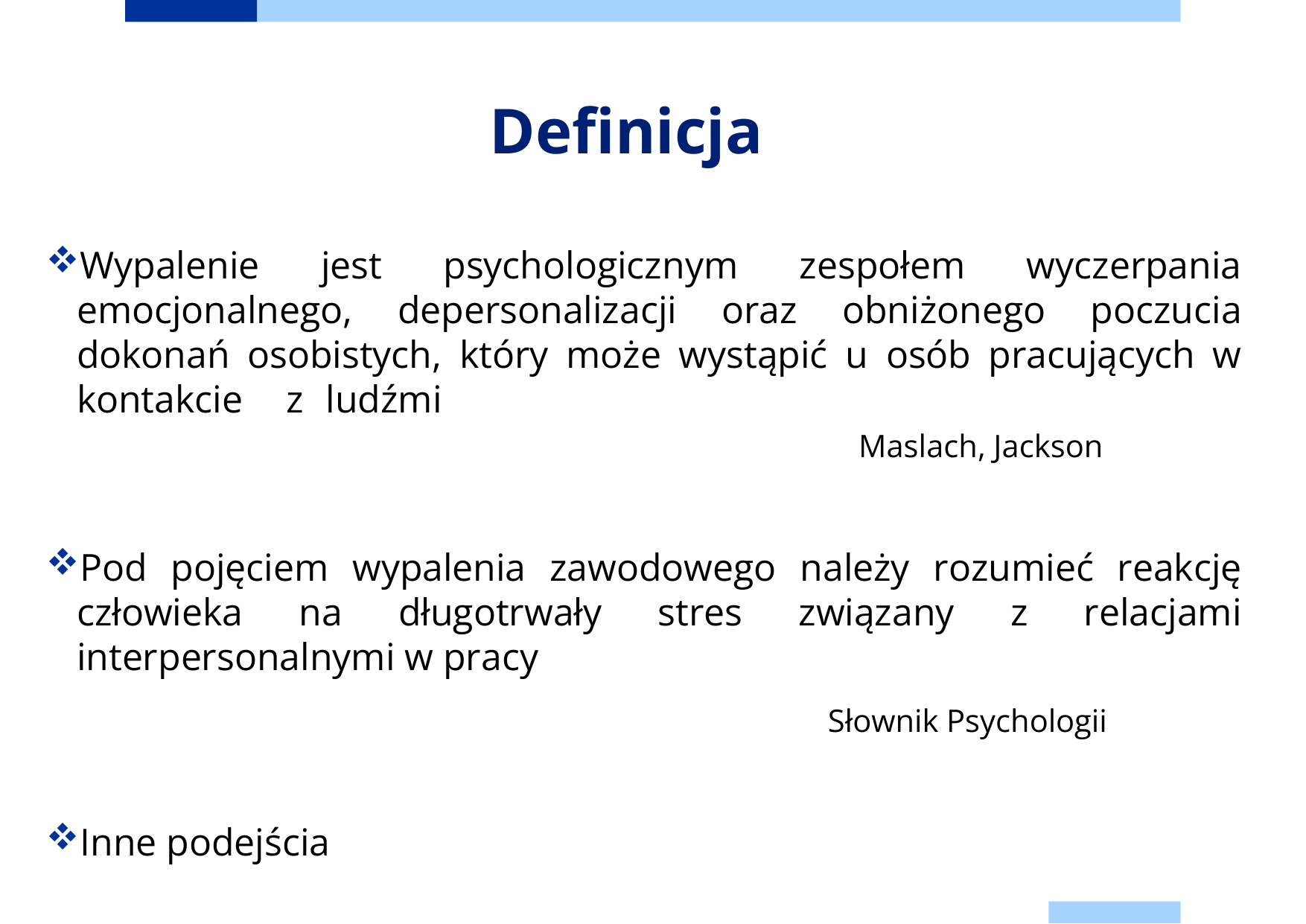

# Definicja
Wypalenie jest psychologicznym zespołem wyczerpania emocjonalnego, depersonalizacji oraz obniżonego poczucia dokonań osobistych, który może wystąpić u osób pracujących w kontakcie  z ludźmi 														Maslach, Jackson

Pod pojęciem wypalenia zawodowego należy rozumieć reakcję człowieka na długotrwały stres związany z relacjami interpersonalnymi w pracy
							Słownik Psychologii

Inne podejścia